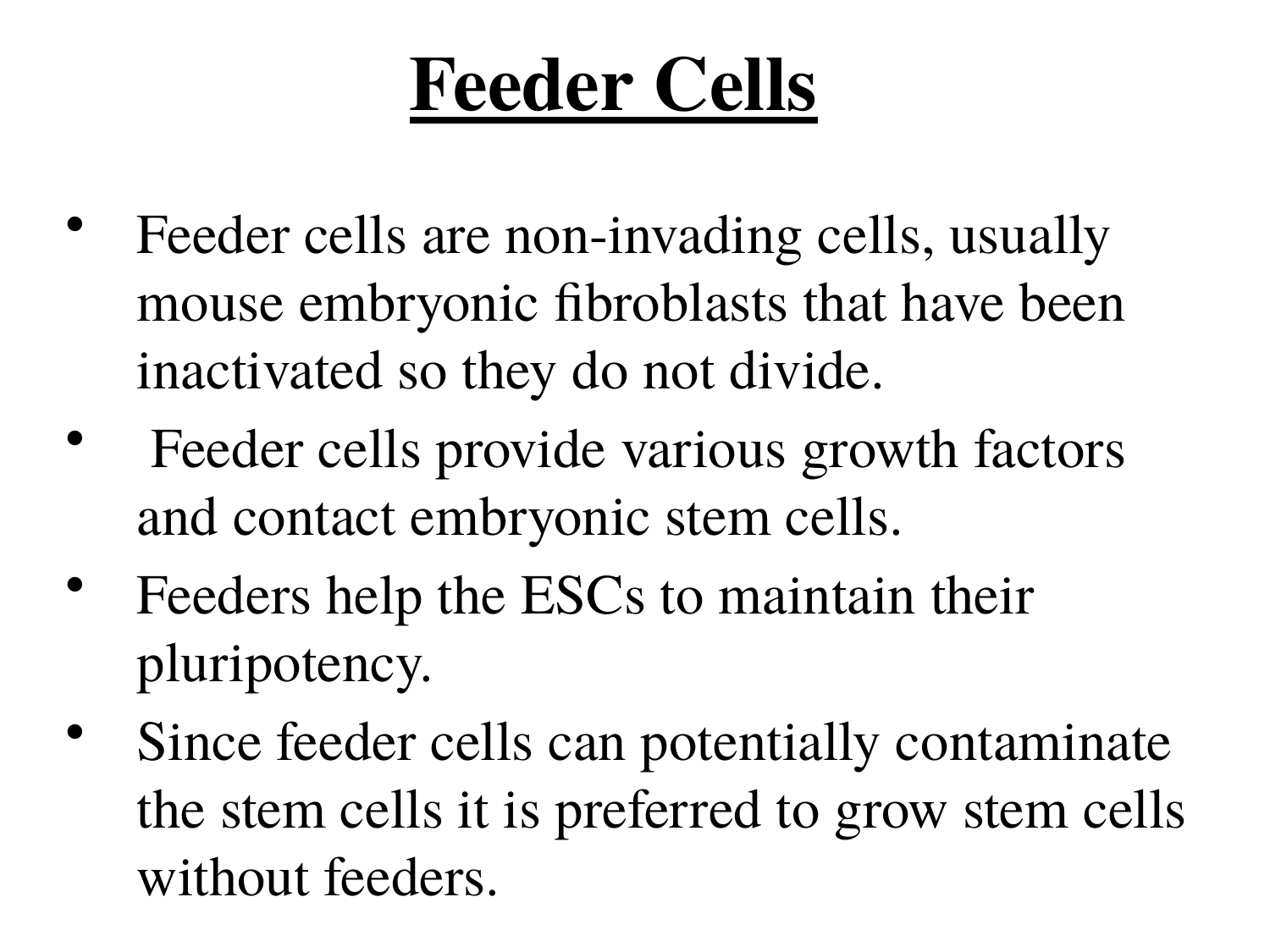

# Feeder Cells
Feeder cells are non-invading cells, usually mouse embryonic fibroblasts that have been inactivated so they do not divide.
 Feeder cells provide various growth factors and contact embryonic stem cells.
Feeders help the ESCs to maintain their pluripotency.
Since feeder cells can potentially contaminate the stem cells it is preferred to grow stem cells without feeders.